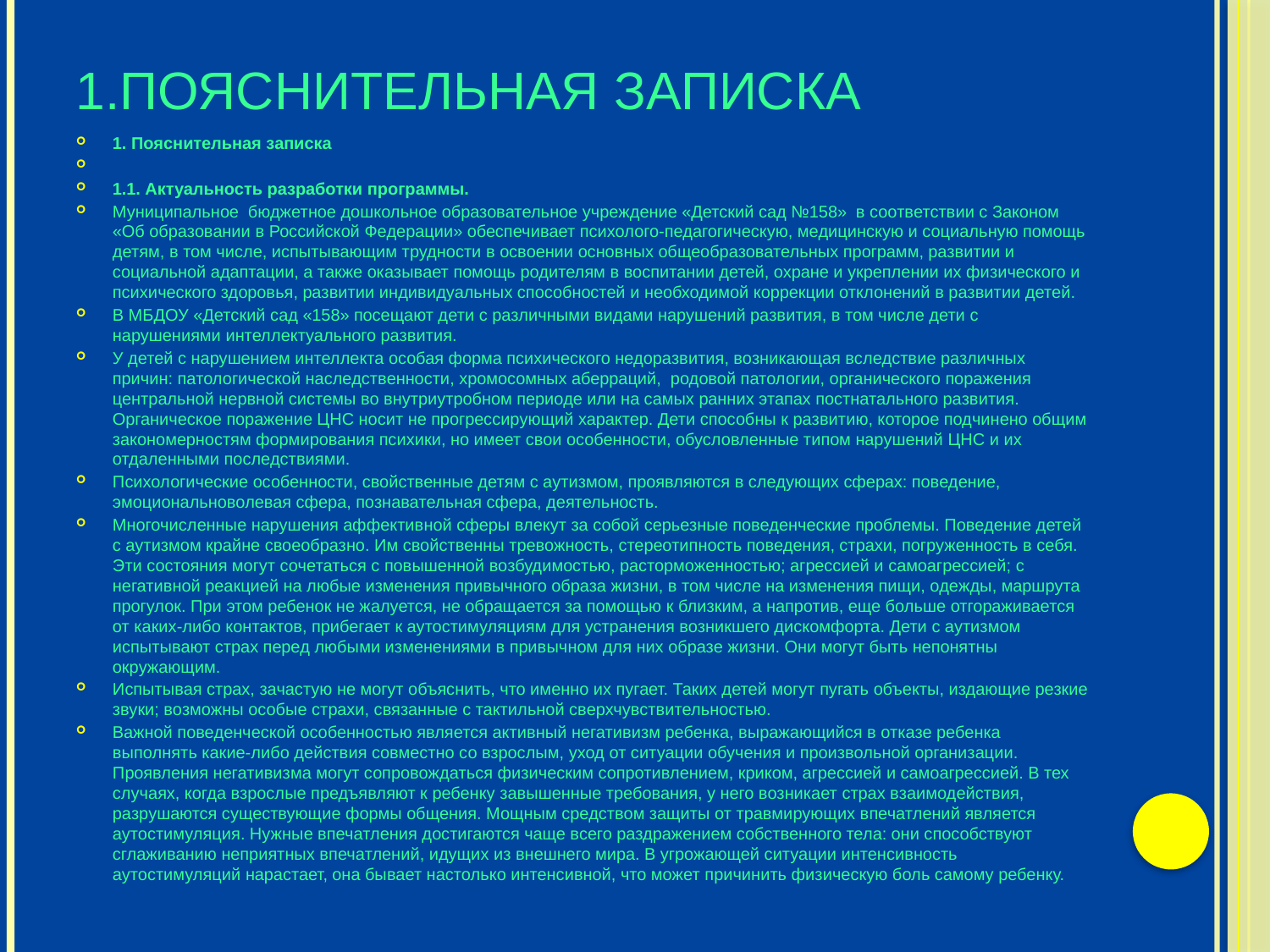

# 1.Пояснительная записка
1. Пояснительная записка

1.1. Актуальность разработки программы.
Муниципальное  бюджетное дошкольное образовательное учреждение «Детский сад №158»  в соответствии с Законом «Об образовании в Российской Федерации» обеспечивает психолого-педагогическую, медицинскую и социальную помощь детям, в том числе, испытывающим трудности в освоении основных общеобразовательных программ, развитии и социальной адаптации, а также оказывает помощь родителям в воспитании детей, охране и укреплении их физического и психического здоровья, развитии индивидуальных способностей и необходимой коррекции отклонений в развитии детей.
В МБДОУ «Детский сад «158» посещают дети с различными видами нарушений развития, в том числе дети с нарушениями интеллектуального развития.
У детей с нарушением интеллекта особая форма психического недоразвития, возникающая вследствие различных причин: патологической наследственности, хромосомных аберраций,  родовой патологии, органического поражения центральной нервной системы во внутриутробном периоде или на самых ранних этапах постнатального развития. Органическое поражение ЦНС носит не прогрессирующий характер. Дети способны к развитию, которое подчинено общим закономерностям формирования психики, но имеет свои особенности, обусловленные типом нарушений ЦНС и их отдаленными последствиями.
Психологические особенности, свойственные детям с аутизмом, проявляются в следующих сферах: поведение, эмоциональноволевая сфера, познавательная сфера, деятельность.
Многочисленные нарушения аффективной сферы влекут за собой серьезные поведенческие проблемы. Поведение детей с аутизмом крайне своеобразно. Им свойственны тревожность, стереотипность поведения, страхи, погруженность в себя. Эти состояния могут сочетаться с повышенной возбудимостью, расторможенностью; агрессией и самоагрессией; с негативной реакцией на любые изменения привычного образа жизни, в том числе на изменения пищи, одежды, маршрута прогулок. При этом ребенок не жалуется, не обращается за помощью к близким, а напротив, еще больше отгораживается от каких-либо контактов, прибегает к аутостимуляциям для устранения возникшего дискомфорта. Дети с аутизмом испытывают страх перед любыми изменениями в привычном для них образе жизни. Они могут быть непонятны окружающим.
Испытывая страх, зачастую не могут объяснить, что именно их пугает. Таких детей могут пугать объекты, издающие резкие звуки; возможны особые страхи, связанные с тактильной сверхчувствительностью.
Важной поведенческой особенностью является активный негативизм ребенка, выражающийся в отказе ребенка выполнять какие-либо действия совместно со взрослым, уход от ситуации обучения и произвольной организации. Проявления негативизма могут сопровождаться физическим сопротивлением, криком, агрессией и самоагрессией. В тех случаях, когда взрослые предъявляют к ребенку завышенные требования, у него возникает страх взаимодействия, разрушаются существующие формы общения. Мощным средством защиты от травмирующих впечатлений является аутостимуляция. Нужные впечатления достигаются чаще всего раздражением собственного тела: они способствуют сглаживанию неприятных впечатлений, идущих из внешнего мира. В угрожающей ситуации интенсивность аутостимуляций нарастает, она бывает настолько интенсивной, что может причинить физическую боль самому ребенку.